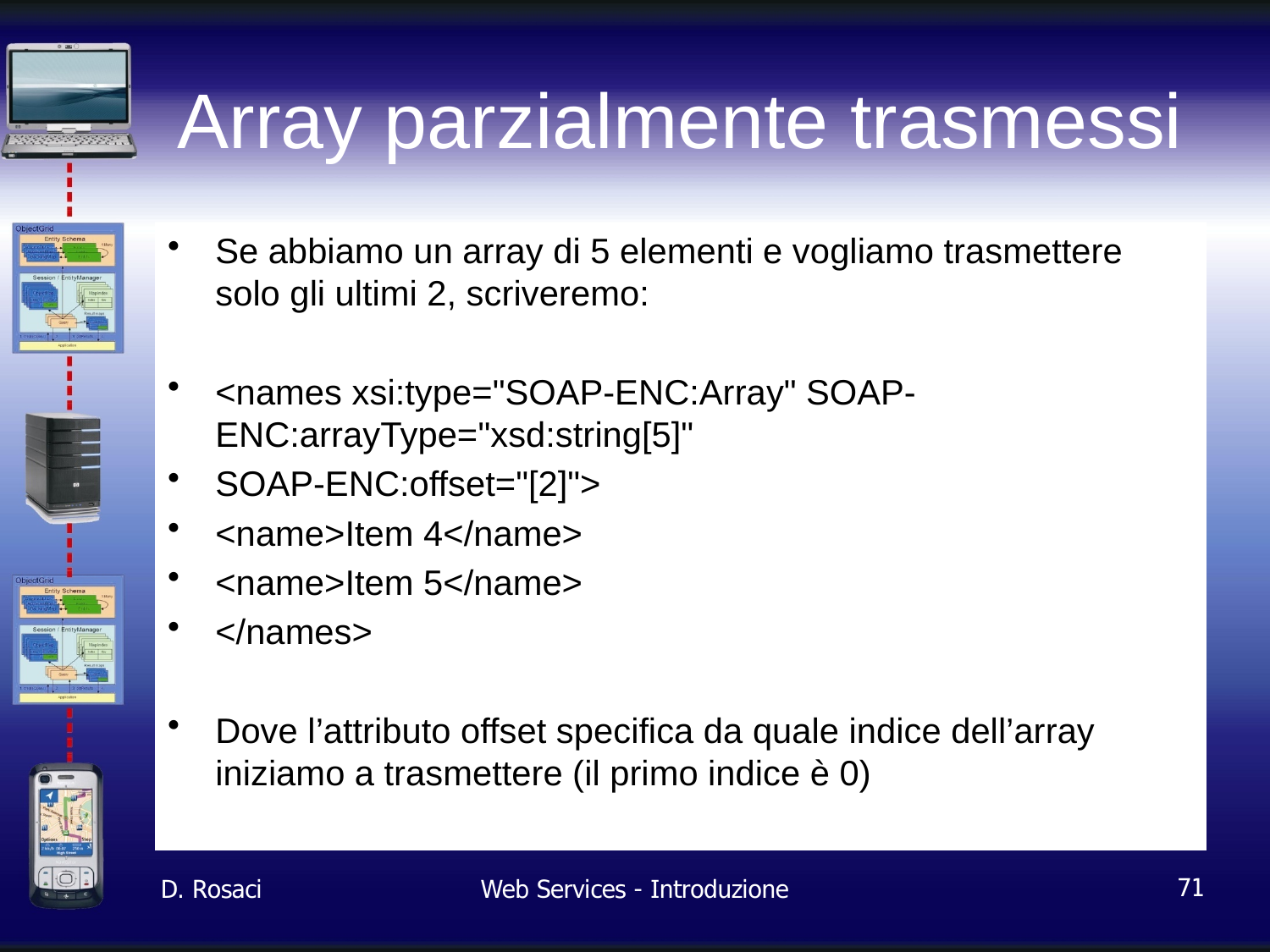

# Array parzialmente trasmessi
Se abbiamo un array di 5 elementi e vogliamo trasmettere solo gli ultimi 2, scriveremo:

<names xsi:type="SOAP-ENC:Array" SOAP-ENC:arrayType="xsd:string[5]"
SOAP-ENC:offset="[2]">
<name>Item 4</name>
<name>Item 5</name>
</names>

Dove l’attributo offset specifica da quale indice dell’array iniziamo a trasmettere (il primo indice è 0)
D. Rosaci
Web Services - Introduzione